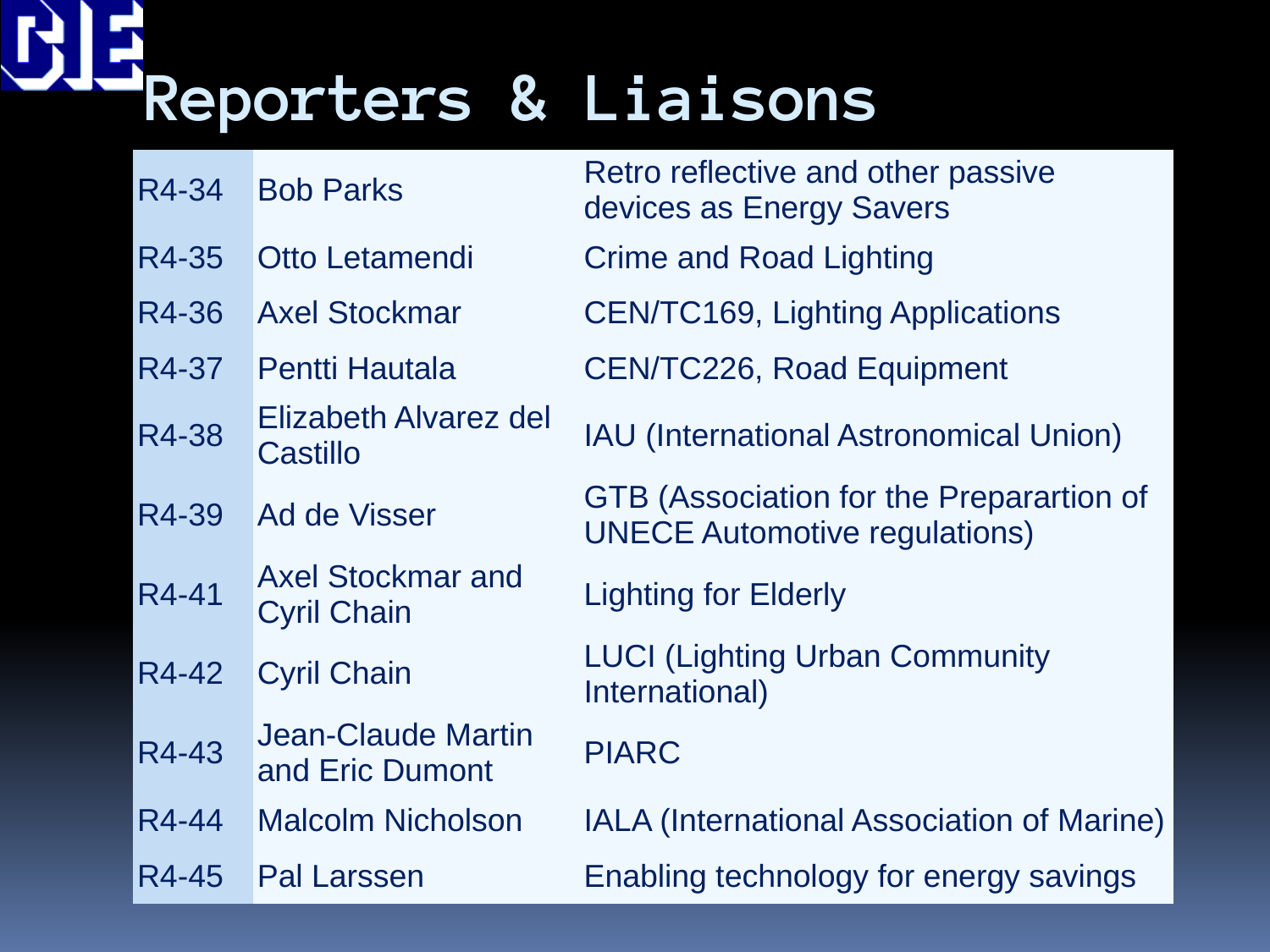

# Reporters & Liaisons
| R4-34 | Bob Parks | Retro reflective and other passive devices as Energy Savers |
| --- | --- | --- |
| R4-35 | Otto Letamendi | Crime and Road Lighting |
| R4-36 | Axel Stockmar | CEN/TC169, Lighting Applications |
| R4-37 | Pentti Hautala | CEN/TC226, Road Equipment |
| R4-38 | Elizabeth Alvarez del Castillo | IAU (International Astronomical Union) |
| R4-39 | Ad de Visser | GTB (Association for the Preparartion of UNECE Automotive regulations) |
| R4-41 | Axel Stockmar and Cyril Chain | Lighting for Elderly |
| R4-42 | Cyril Chain | LUCI (Lighting Urban Community International) |
| R4-43 | Jean-Claude Martin and Eric Dumont | PIARC |
| R4-44 | Malcolm Nicholson | IALA (International Association of Marine) |
| R4-45 | Pal Larssen | Enabling technology for energy savings |